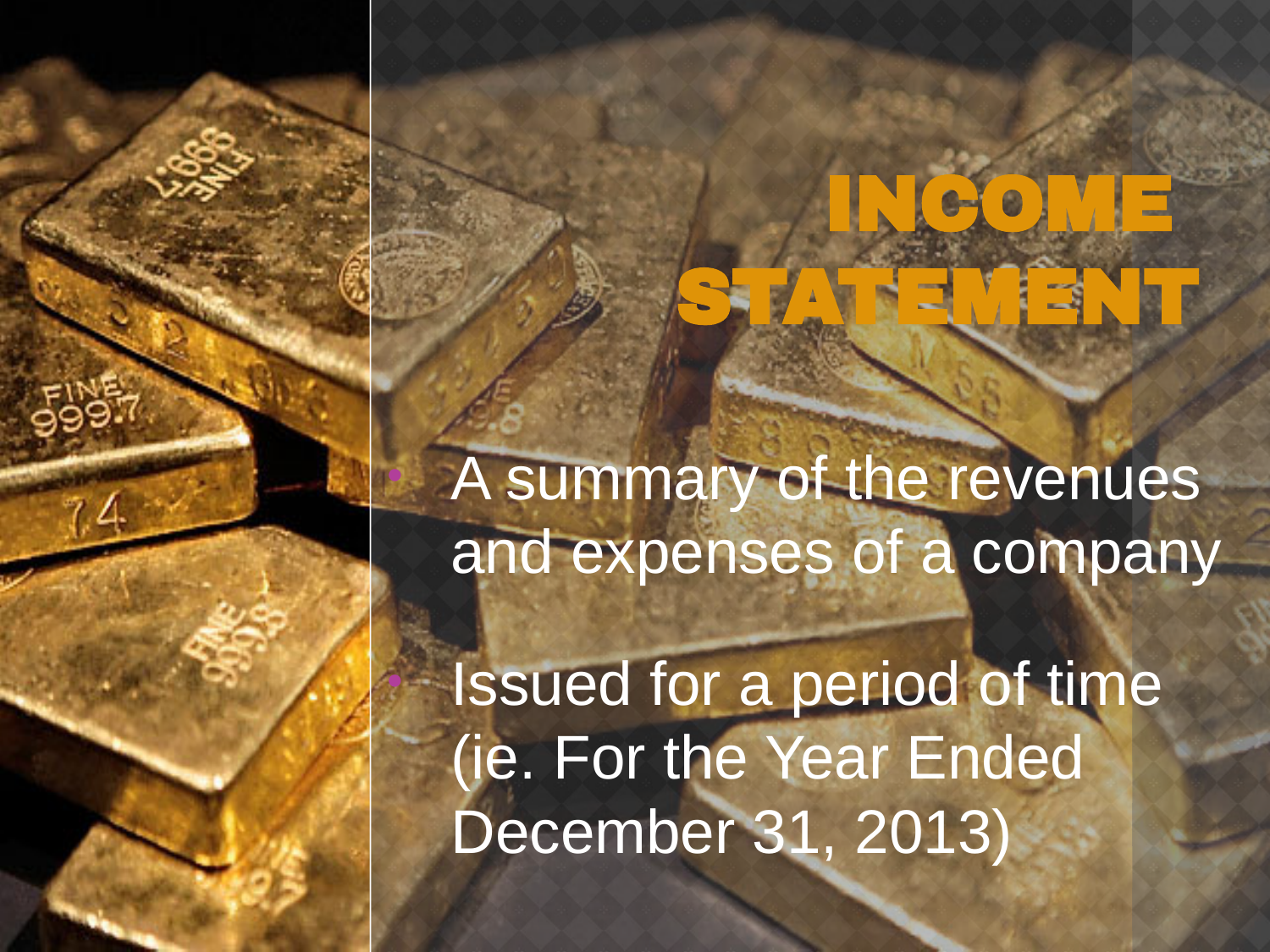

# Income Statement

A summary of the revenues and expenses of a company

Issued for a period of time (ie. For the Year Ended December 31, 2013)